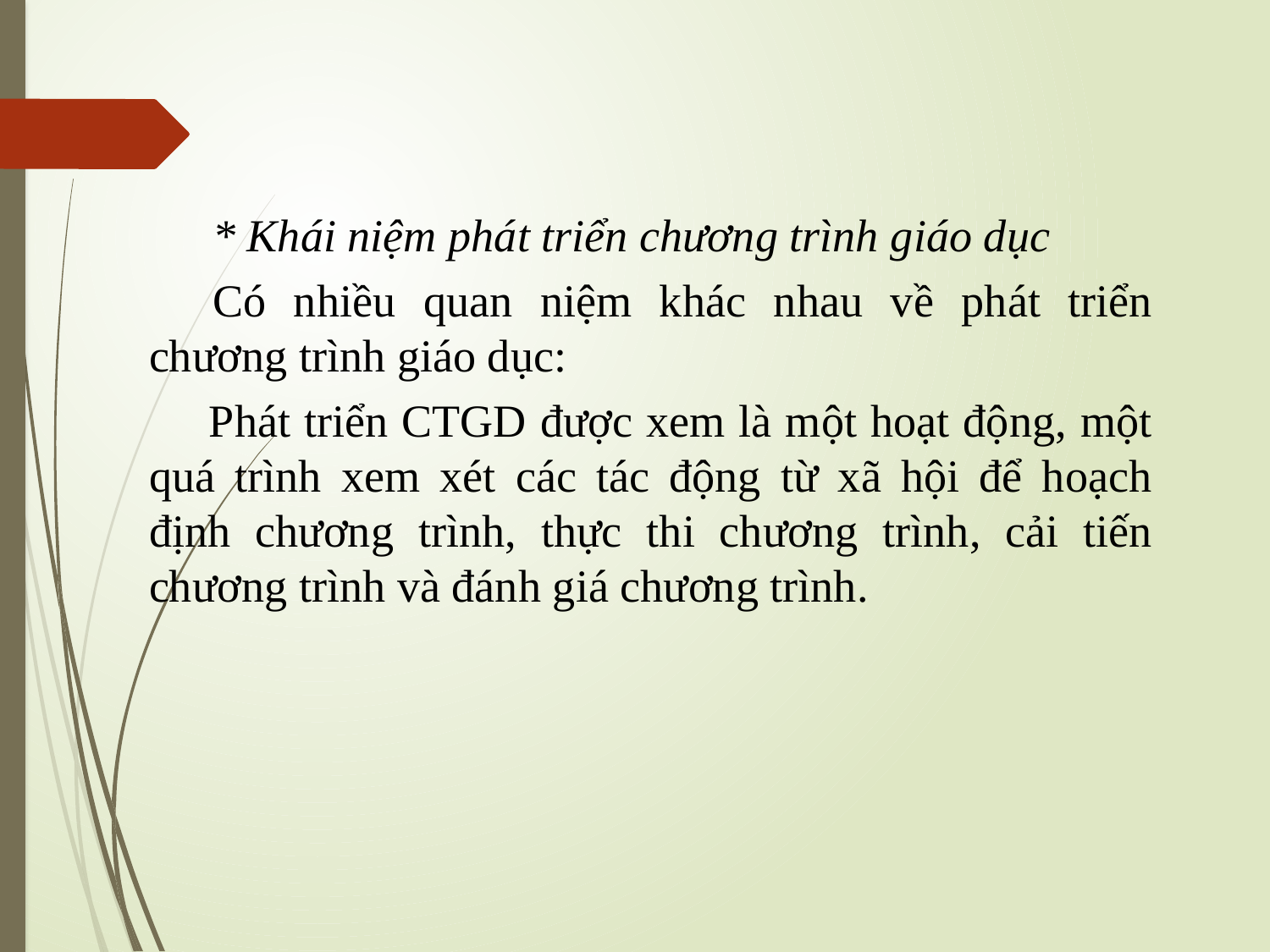

* Khái niệm phát triển chương trình giáo dục
Có nhiều quan niệm khác nhau về phát triển chương trình giáo dục:
Phát triển CTGD được xem là một hoạt động, một quá trình xem xét các tác động từ xã hội để hoạch định chương trình, thực thi chương trình, cải tiến chương trình và đánh giá chương trình.